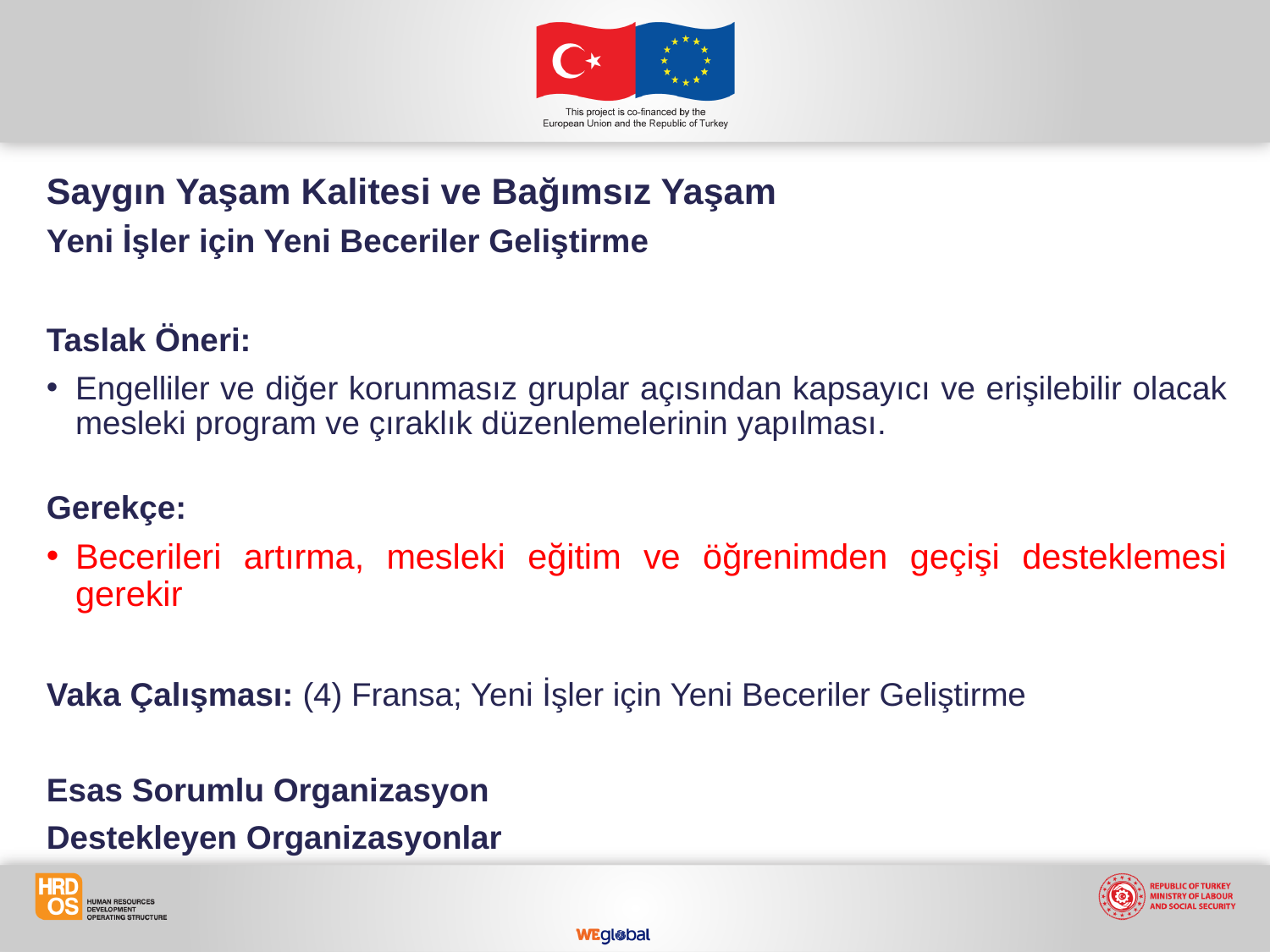

Saygın Yaşam Kalitesi ve Bağımsız Yaşam
Yeni İşler için Yeni Beceriler Geliştirme

Taslak Öneri:
Engelliler ve diğer korunmasız gruplar açısından kapsayıcı ve erişilebilir olacak mesleki program ve çıraklık düzenlemelerinin yapılması.

Gerekçe:
Becerileri artırma, mesleki eğitim ve öğrenimden geçişi desteklemesi gerekir

Vaka Çalışması: (4) Fransa; Yeni İşler için Yeni Beceriler Geliştirme

Esas Sorumlu Organizasyon
Destekleyen Organizasyonlar